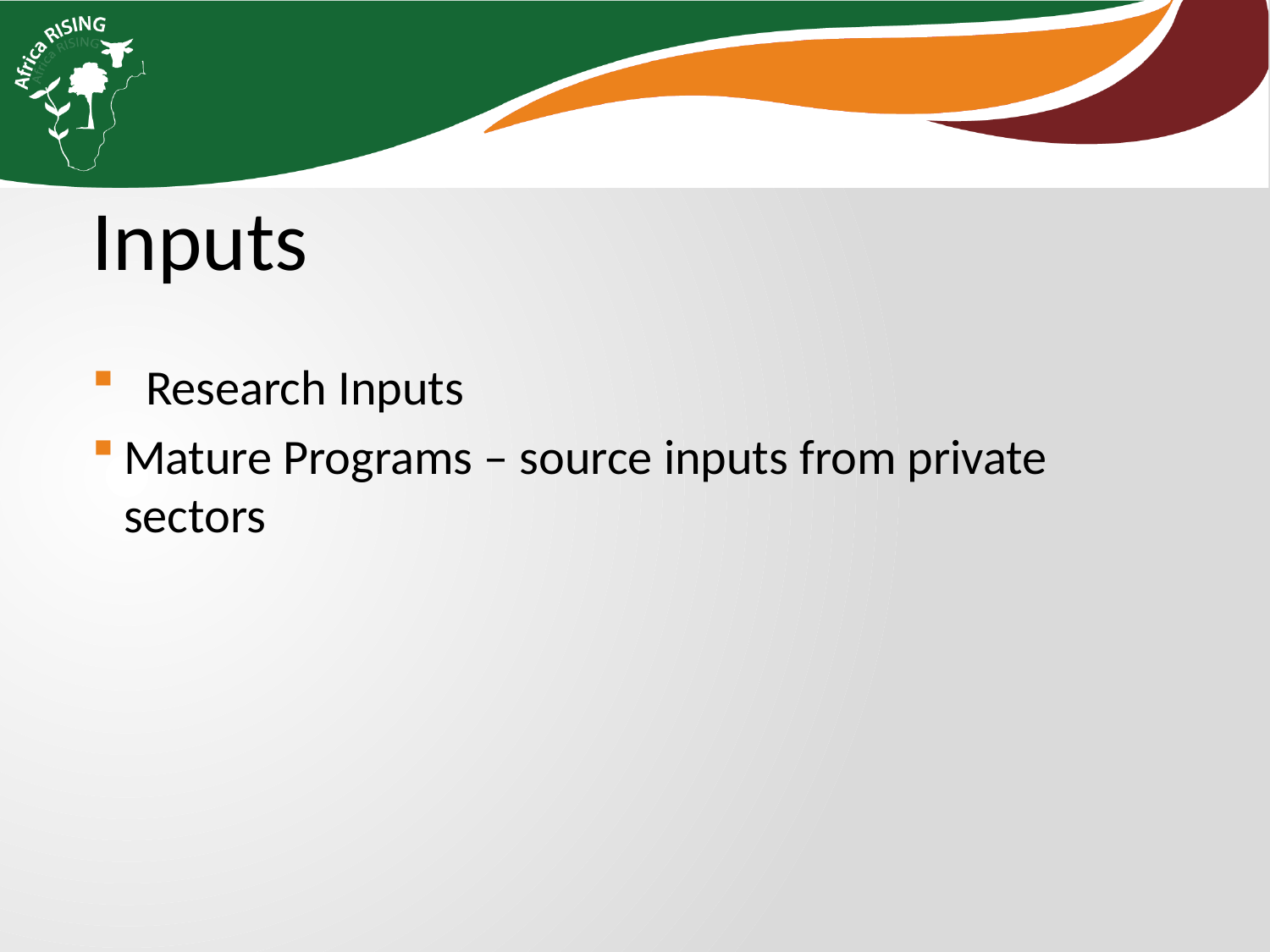

Inputs
  Research Inputs
Mature Programs – source inputs from private sectors